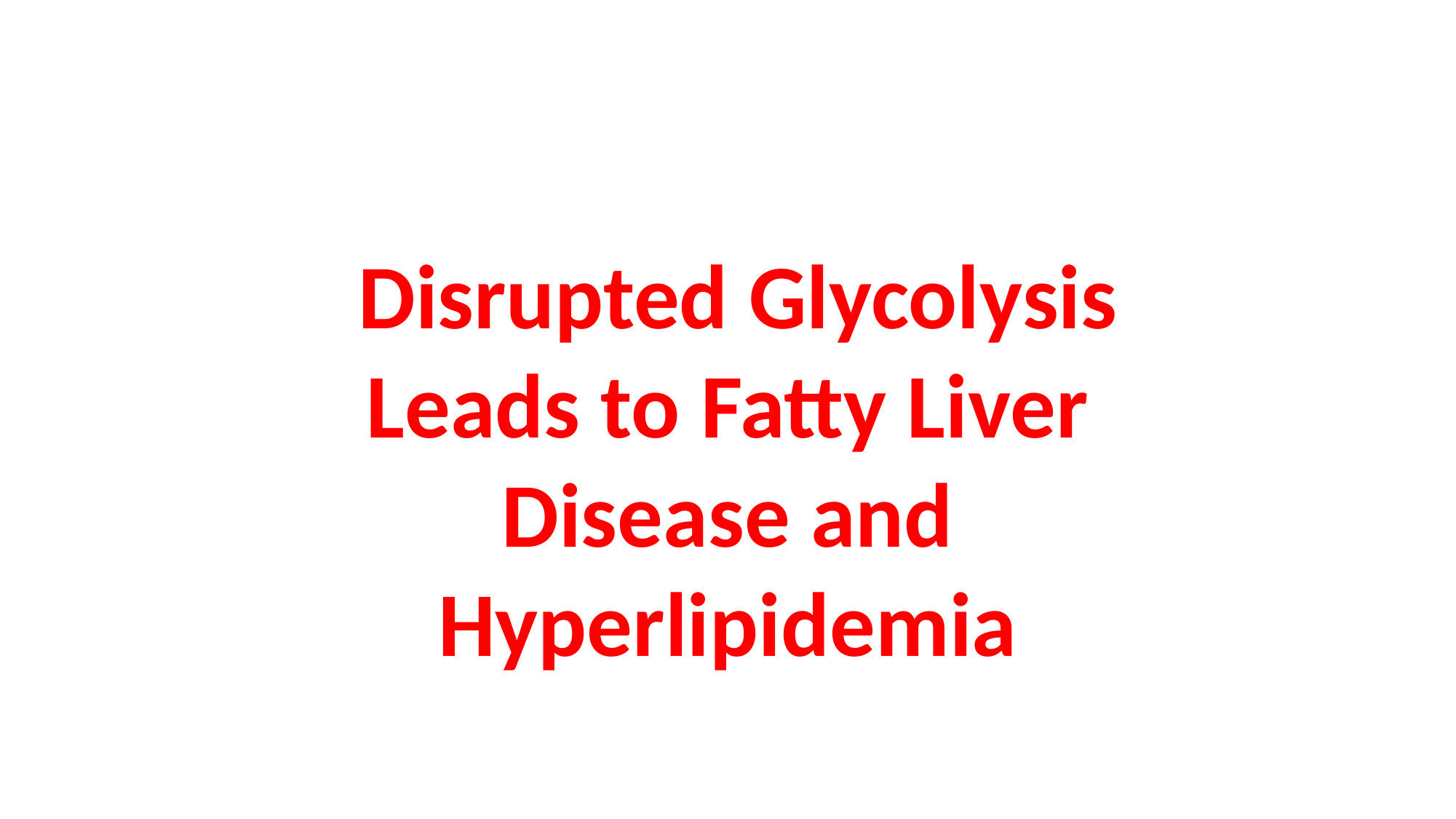

Disrupted Glycolysis Leads to Fatty Liver Disease and Hyperlipidemia